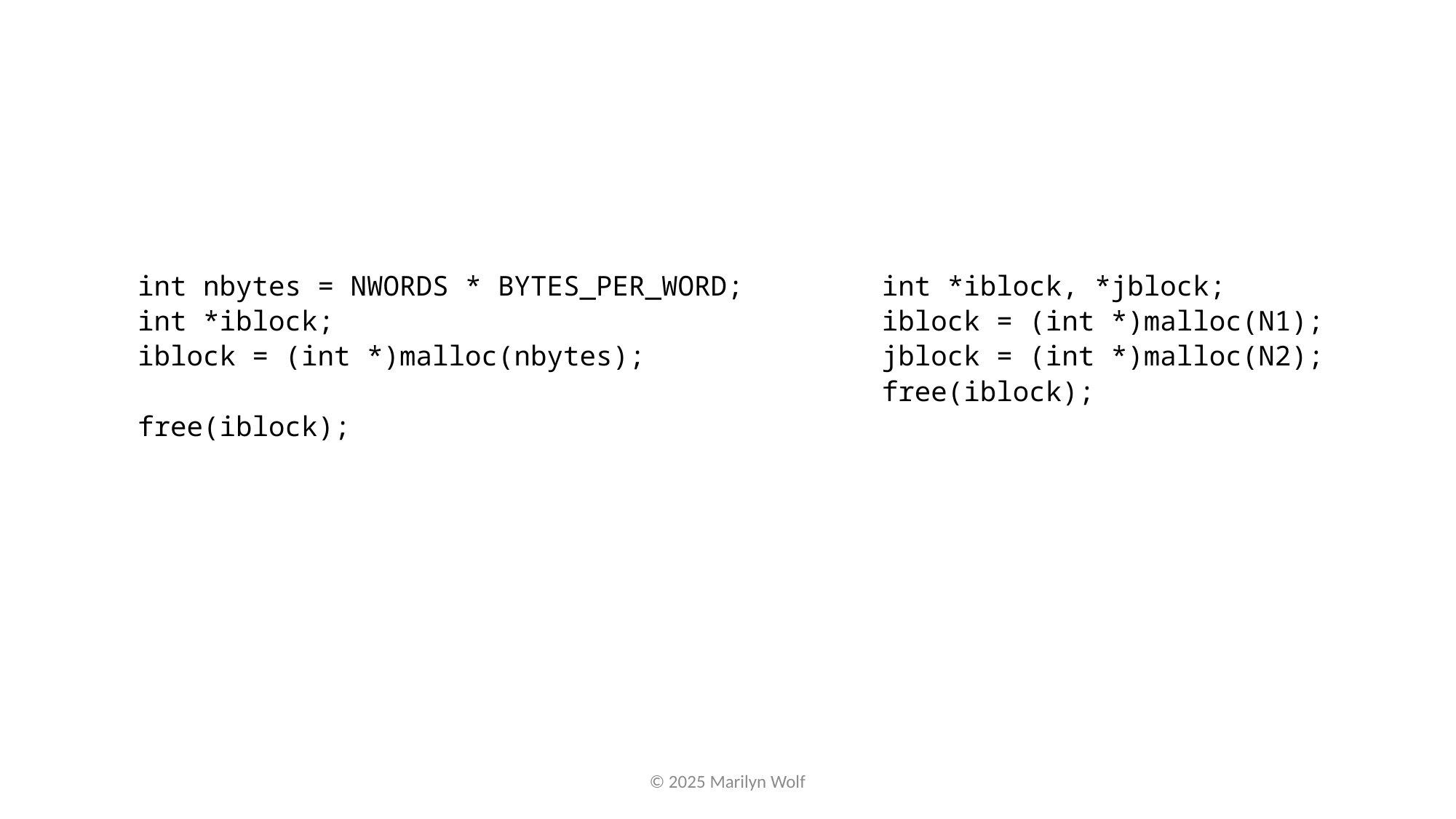

int nbytes = NWORDS * BYTES_PER_WORD;
int *iblock;
iblock = (int *)malloc(nbytes);

free(iblock);
int *iblock, *jblock;
iblock = (int *)malloc(N1);
jblock = (int *)malloc(N2);
free(iblock);
© 2025 Marilyn Wolf